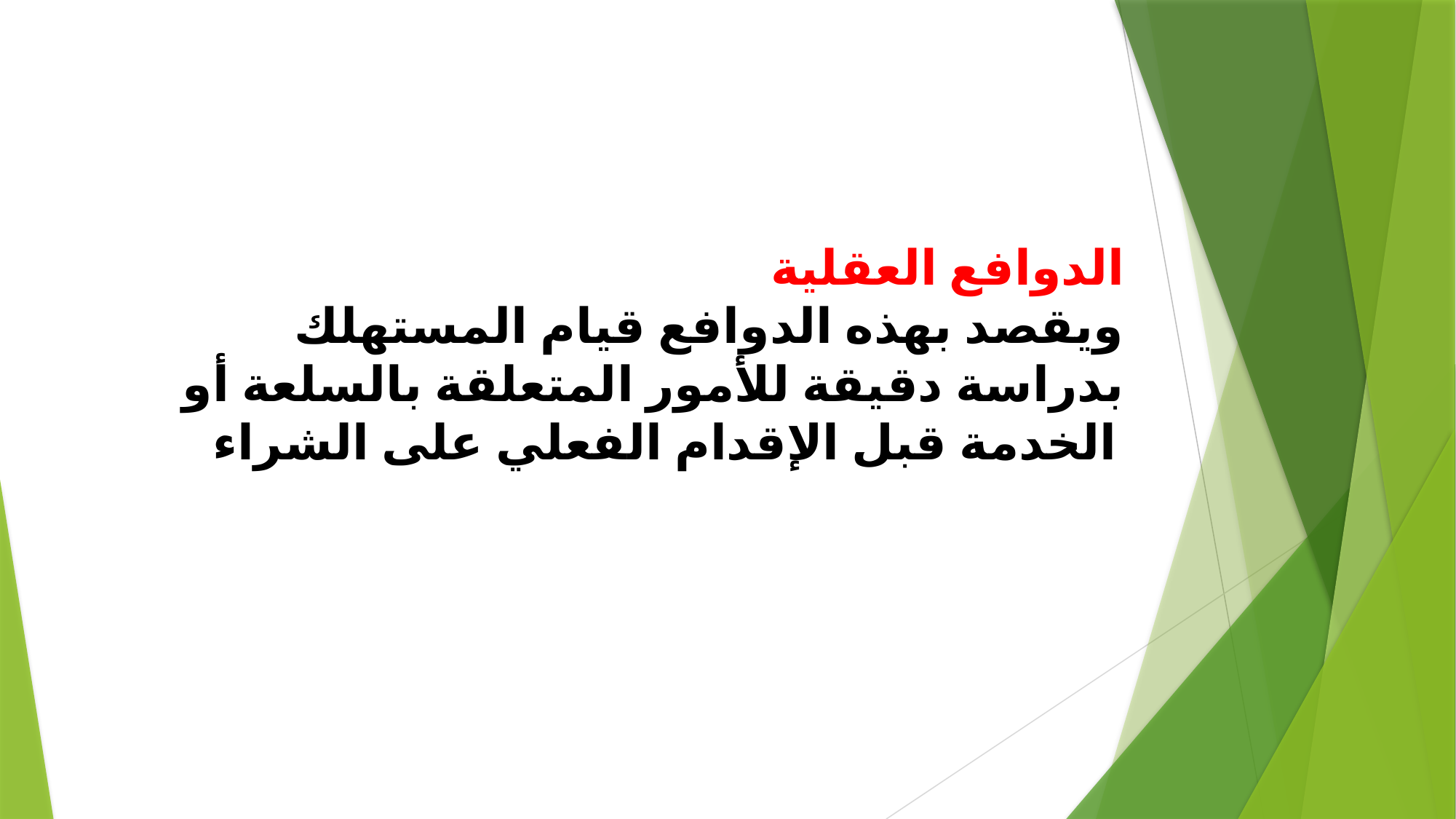

الدوافع العقلية
ويقصد بهذه الدوافع قيام المستهلك بدراسة دقيقة للأمور المتعلقة بالسلعة أو الخدمة قبل الإقدام الفعلي على الشراء